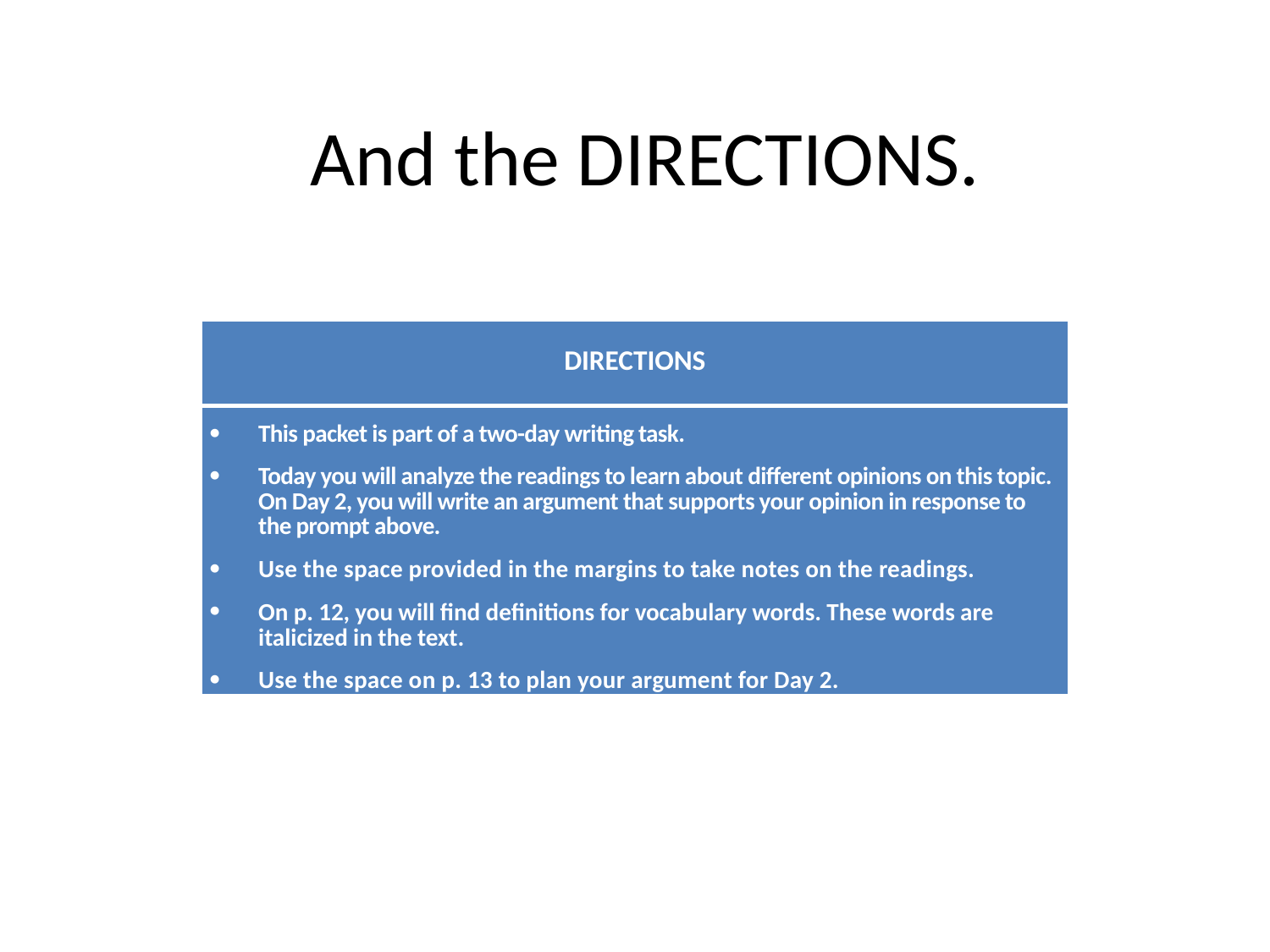

# And the DIRECTIONS.
| DIRECTIONS |
| --- |
| This packet is part of a two-day writing task. Today you will analyze the readings to learn about different opinions on this topic. On Day 2, you will write an argument that supports your opinion in response to the prompt above. Use the space provided in the margins to take notes on the readings. On p. 12, you will find definitions for vocabulary words. These words are italicized in the text. Use the space on p. 13 to plan your argument for Day 2. |